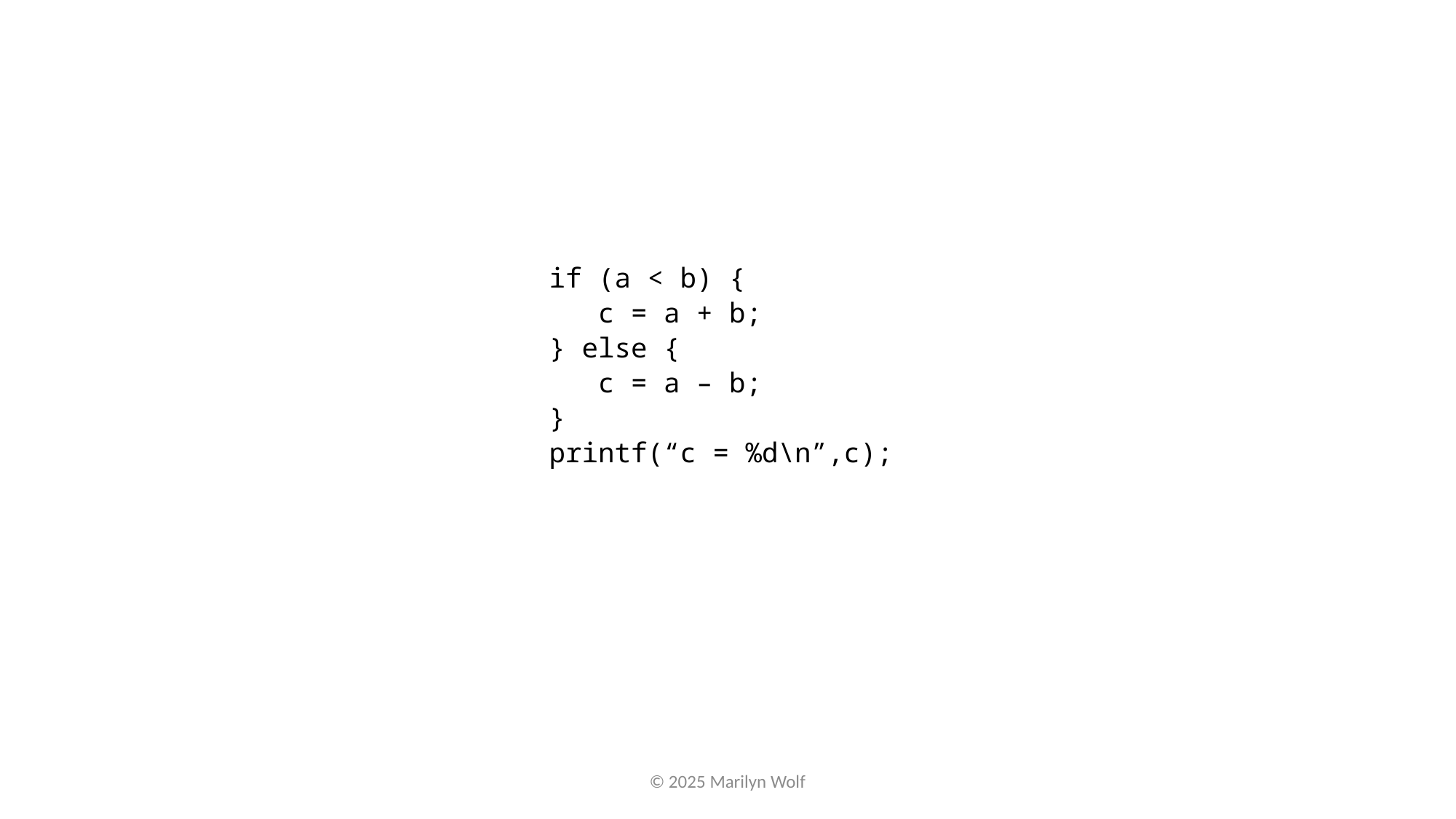

if (a < b) {
   c = a + b;
} else {
   c = a – b;
}
printf(“c = %d\n”,c);
© 2025 Marilyn Wolf